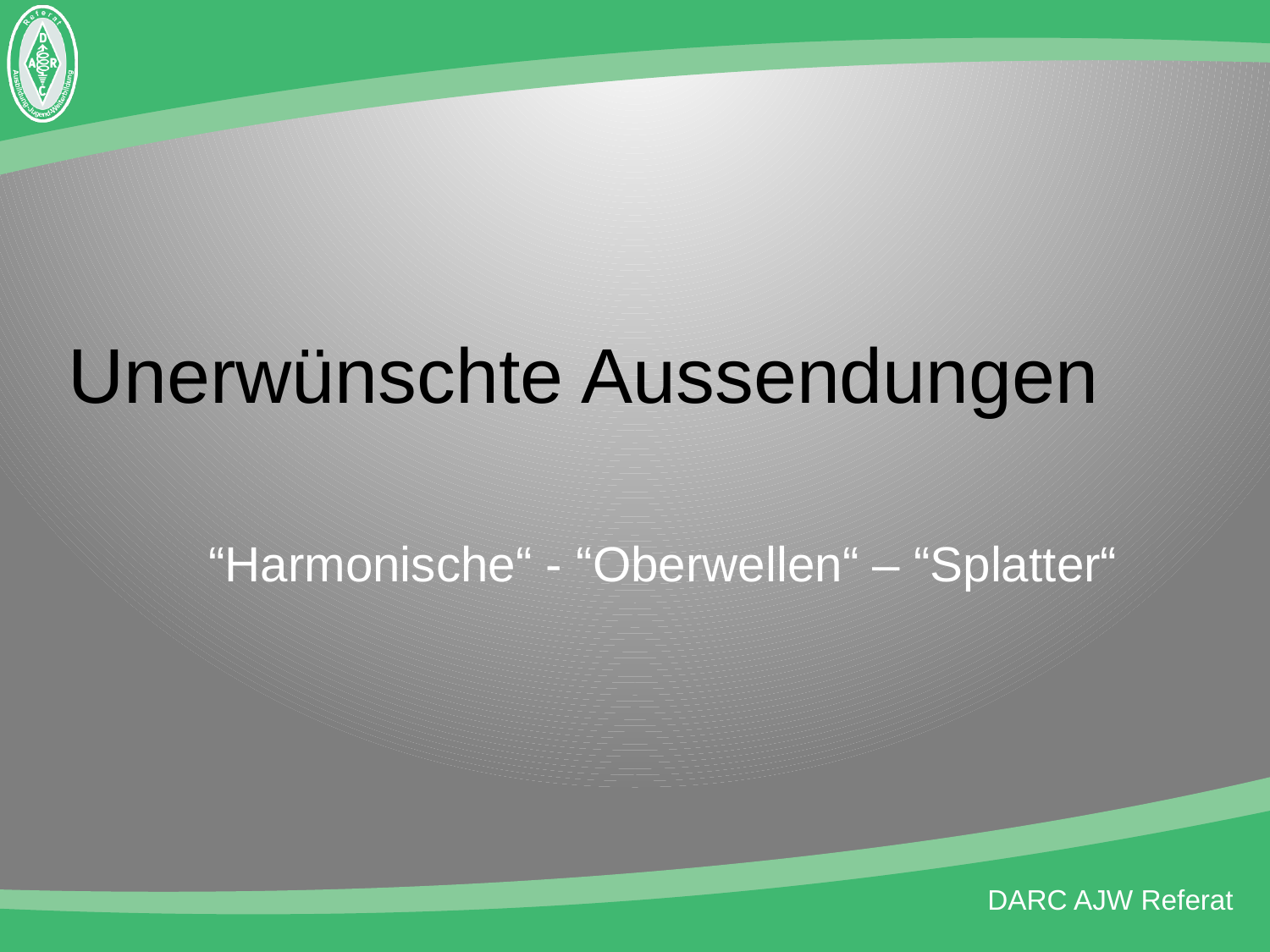

# Unerwünschte Aussendungen
“Harmonische“ - “Oberwellen“ – “Splatter“